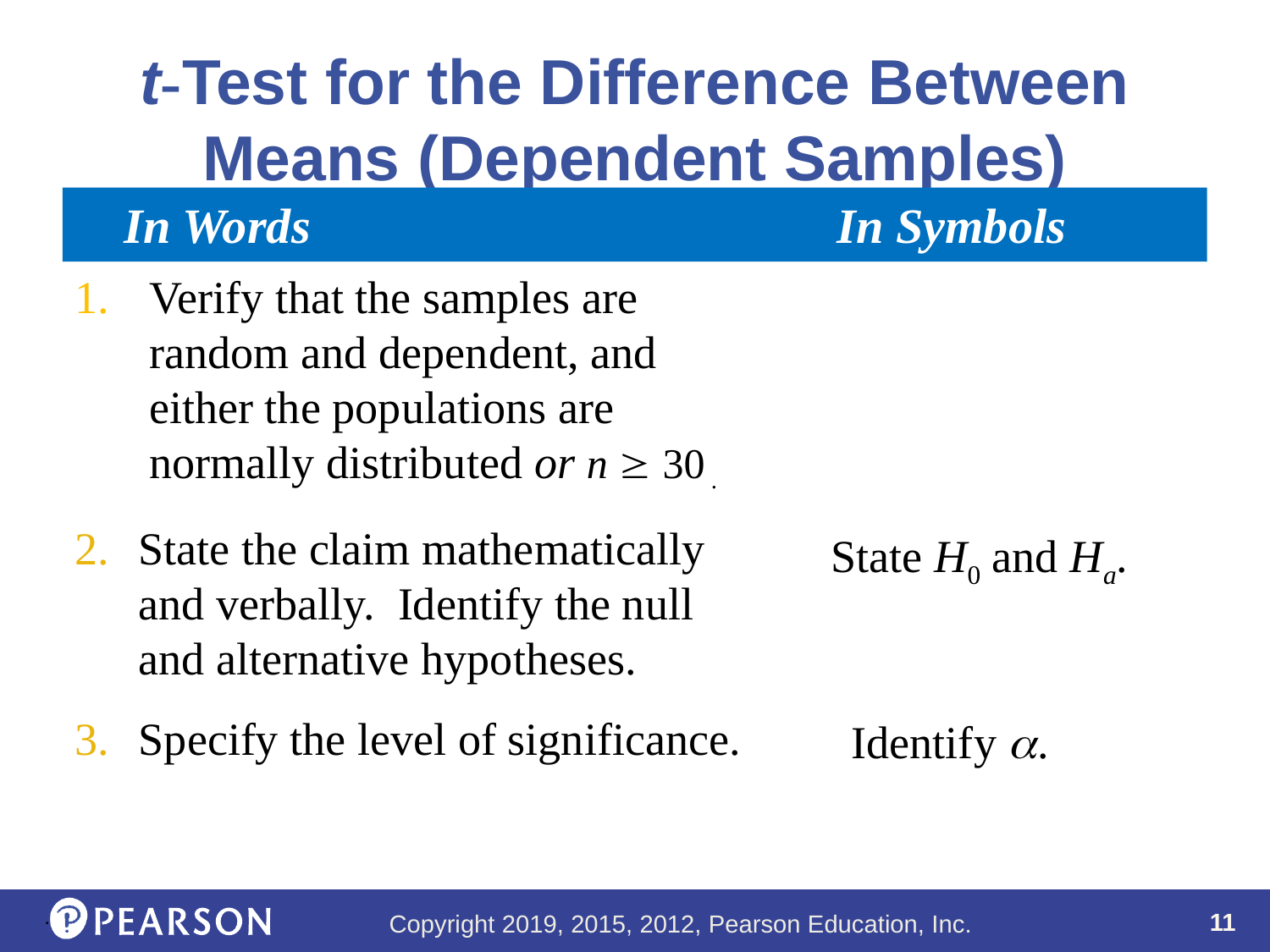

# t-Test for the Difference Between Means (Dependent Samples)

    In Words					In Symbols
Verify that the samples are random and dependent, and either the populations are normally distributed or n ≥ 30 .
State the claim mathematically and verbally.  Identify the null and alternative hypotheses.
Specify the level of significance.
State H0 and Ha.
Identify α.
.